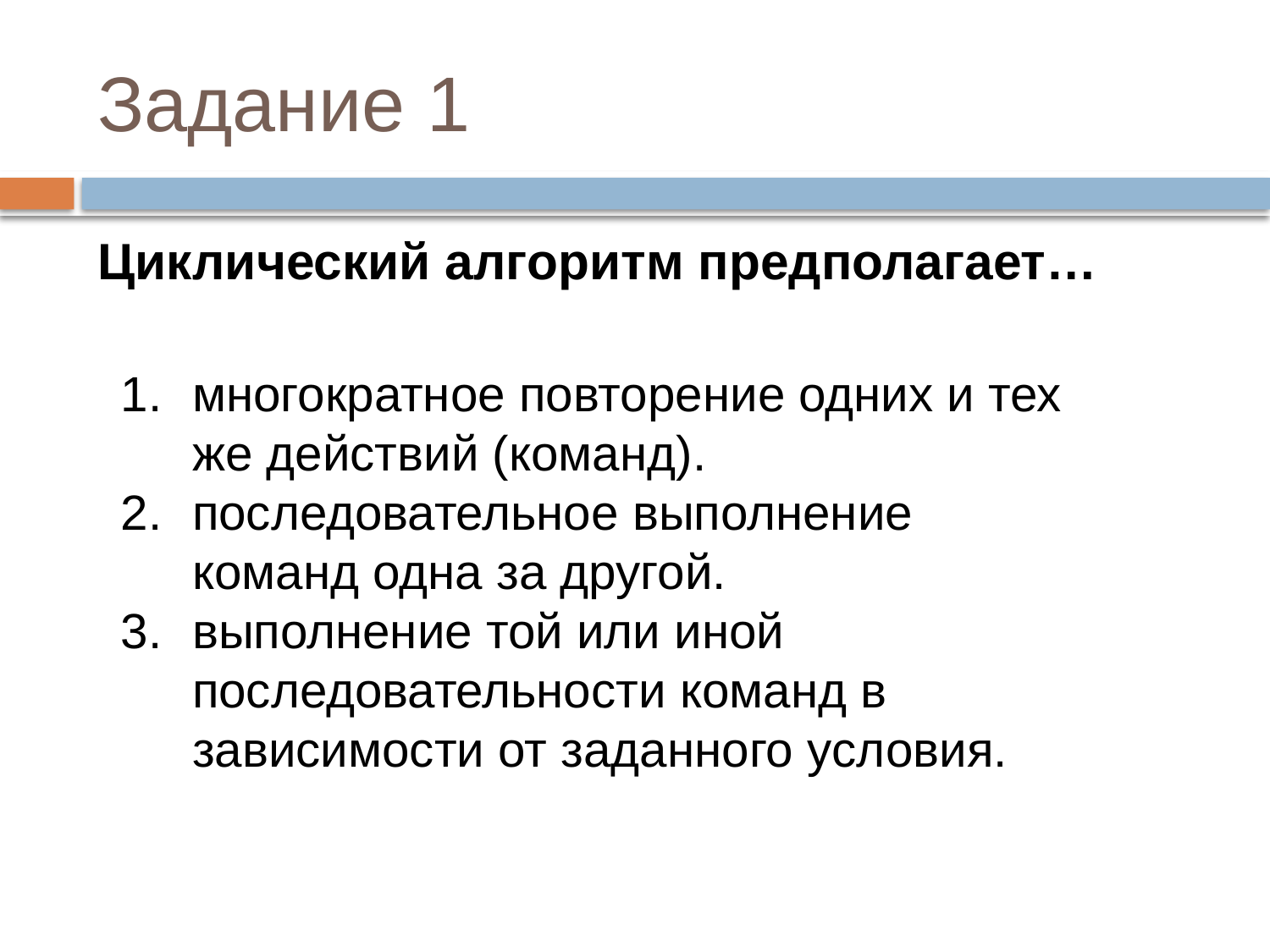

# Задание 1
Циклический алгоритм предполагает…

многократное повторение одних и тех же действий (команд).
последовательное выполнение команд одна за другой.
выполнение той или иной последовательности команд в зависимости от заданного условия.